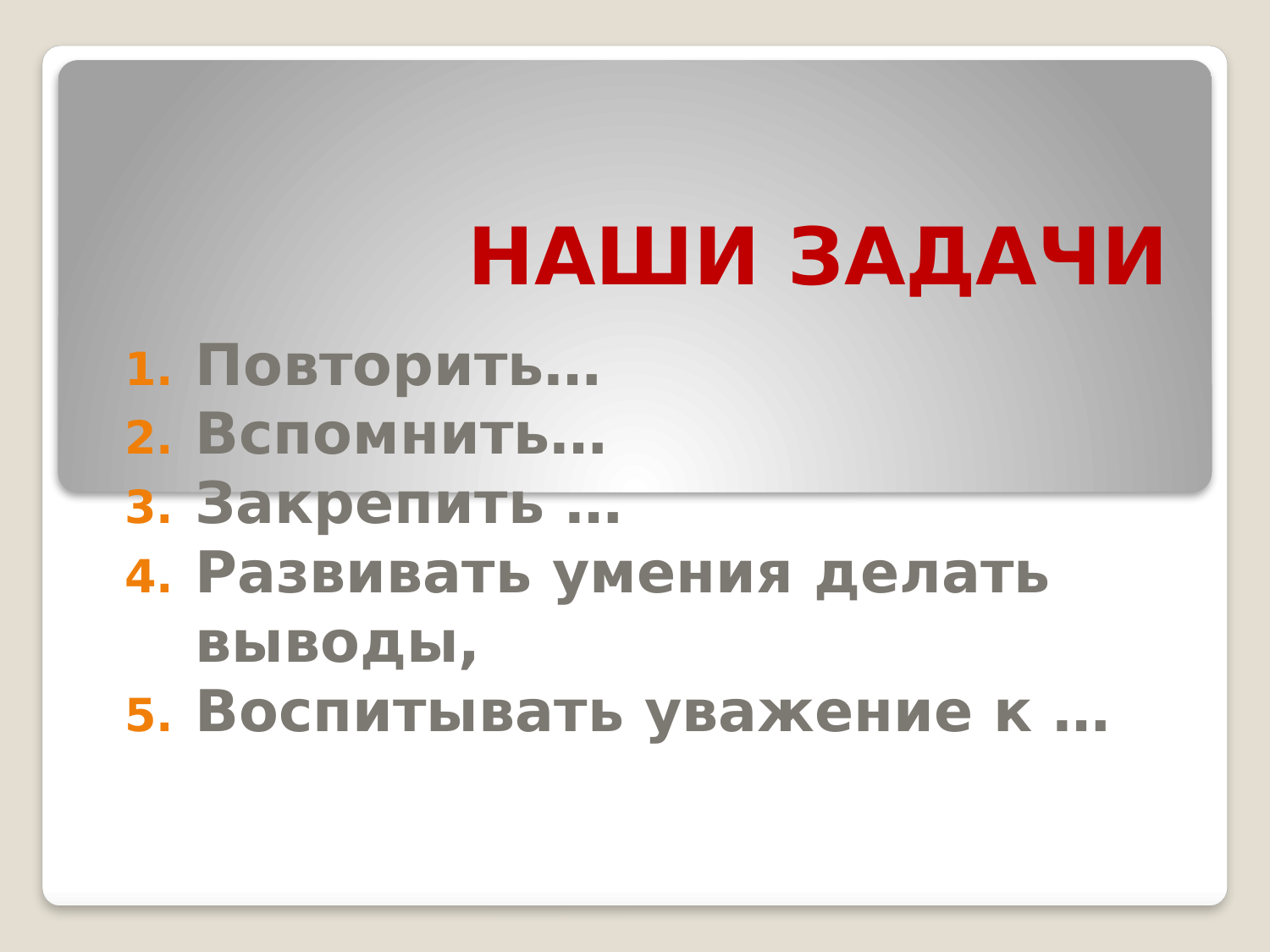

# НАШИ ЗАДАЧИ
Повторить…
Вспомнить…
Закрепить …
Развивать умения делать выводы,
Воспитывать уважение к …